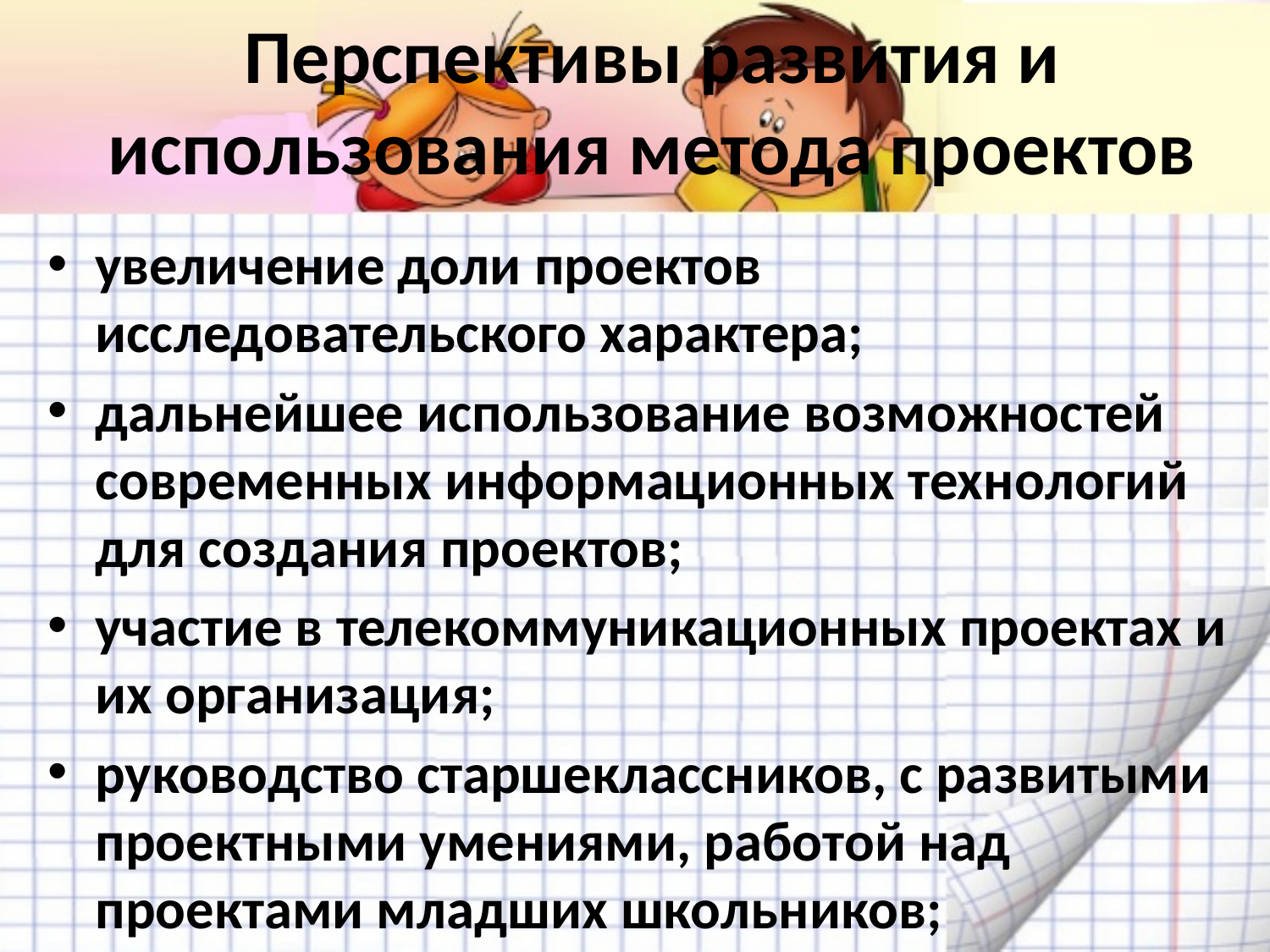

# Перспективы развития и использования метода проектов
увеличение доли проектов исследовательского характера;
дальнейшее использование возможностей современных информационных технологий для создания проектов;
участие в телекоммуникационных проектах и их организация;
руководство старшеклассников, с развитыми проектными умениями, работой над проектами младших школьников;